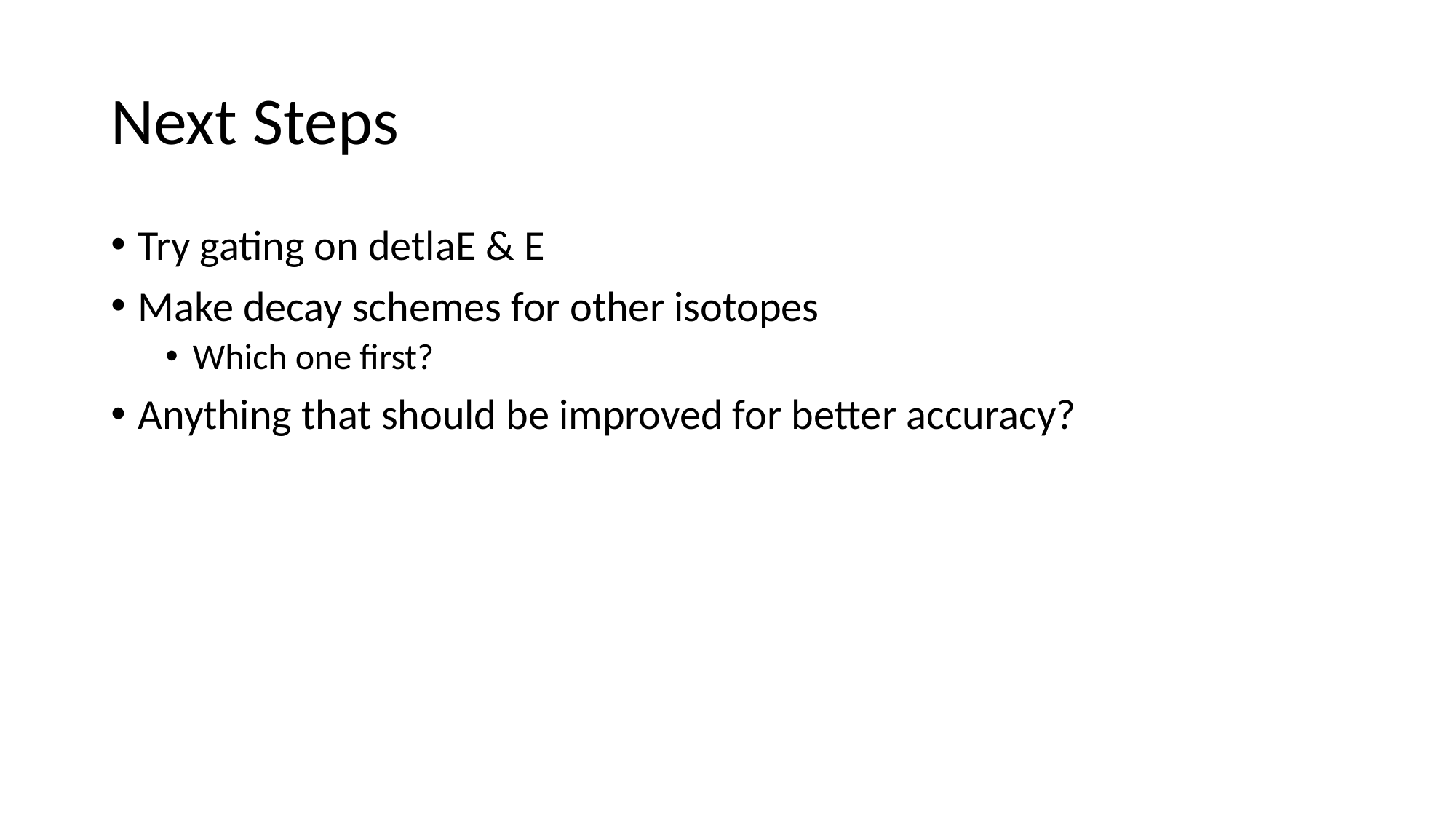

# Next Steps
Try gating on detlaE & E
Make decay schemes for other isotopes
Which one first?
Anything that should be improved for better accuracy?